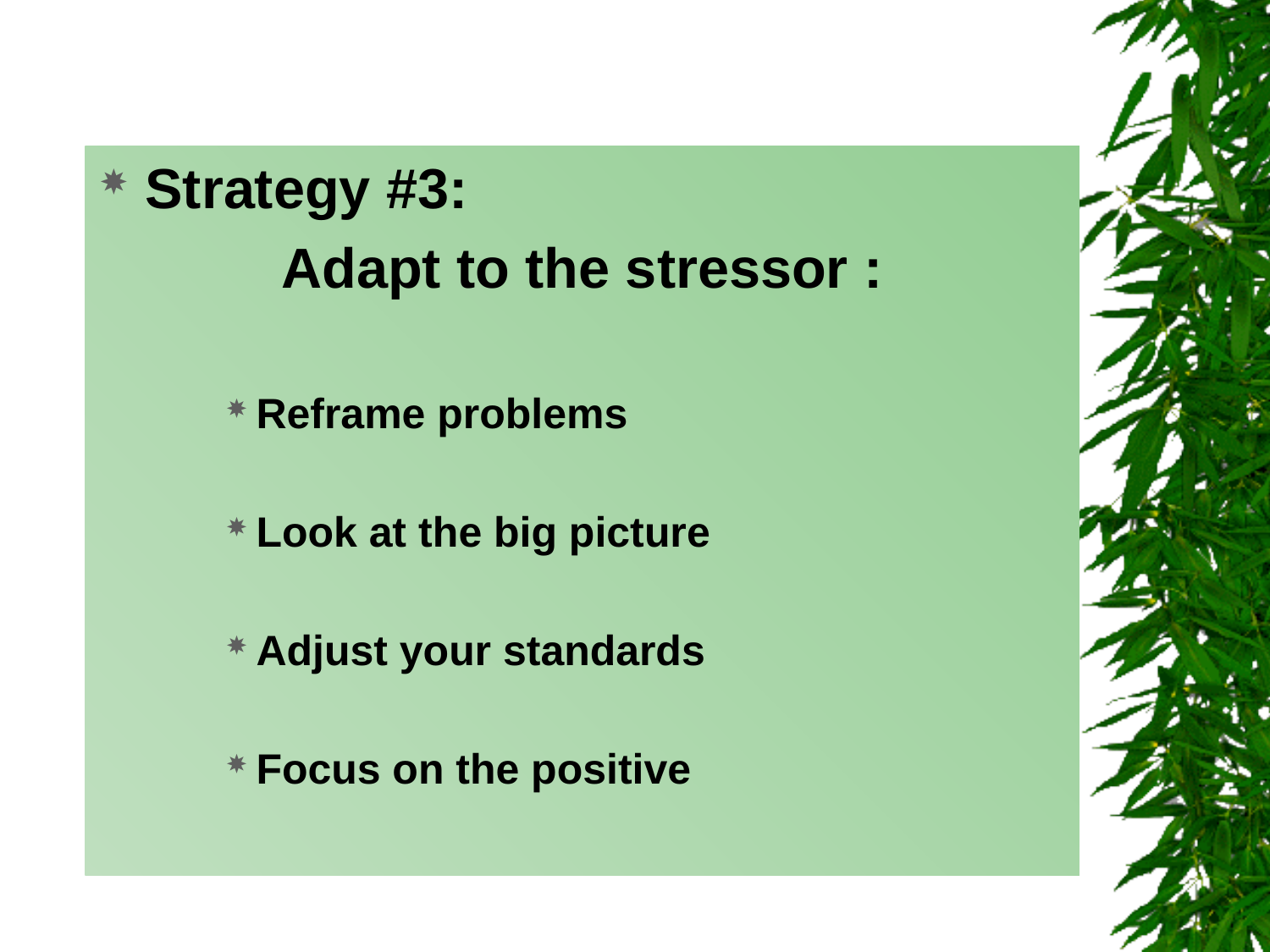

#
Strategy #3:
Adapt to the stressor :

Reframe problems

Look at the big picture

Adjust your standards

Focus on the positive